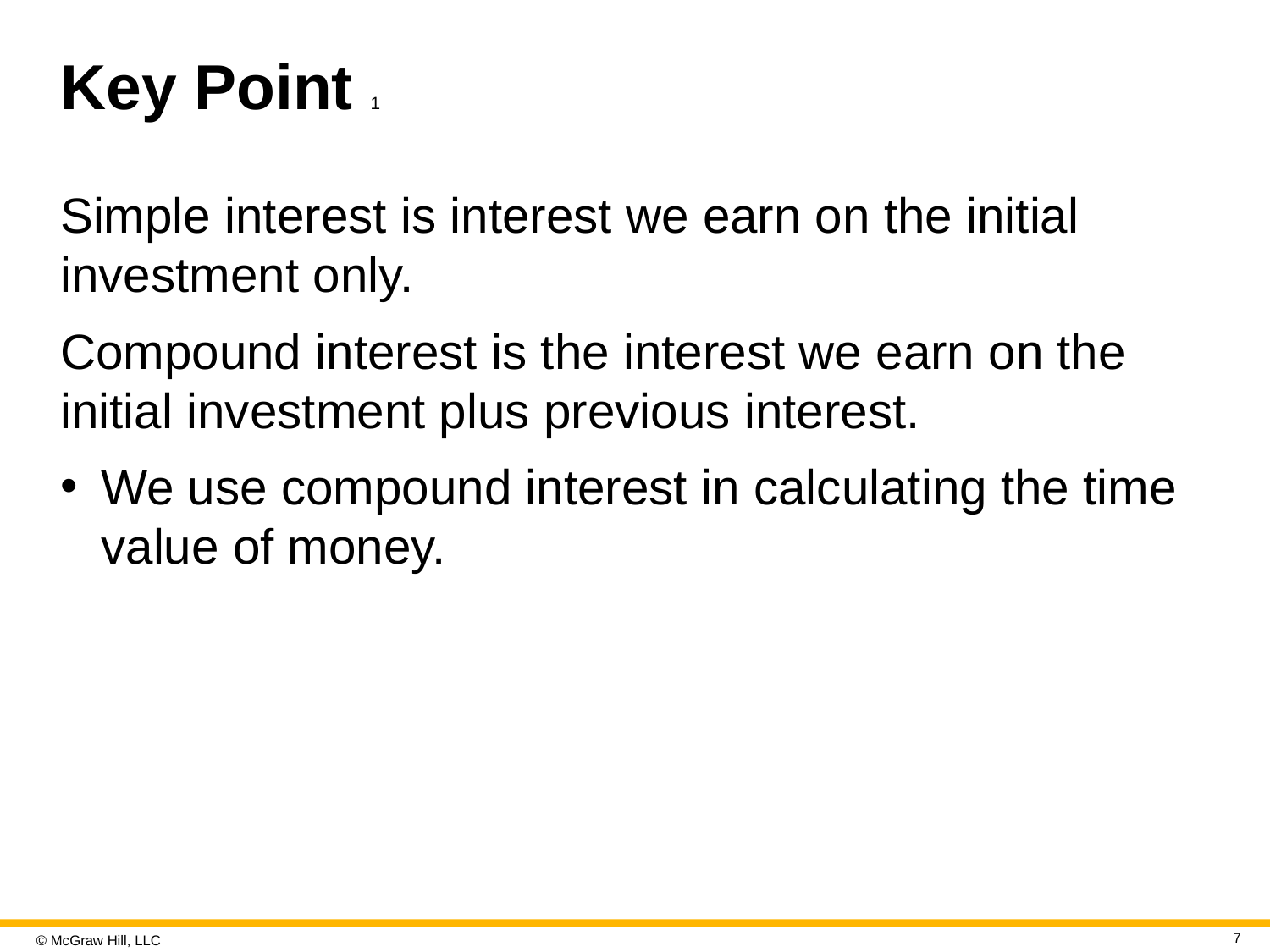

# Key Point 1
Simple interest is interest we earn on the initial investment only.
Compound interest is the interest we earn on the initial investment plus previous interest.
We use compound interest in calculating the time value of money.
7